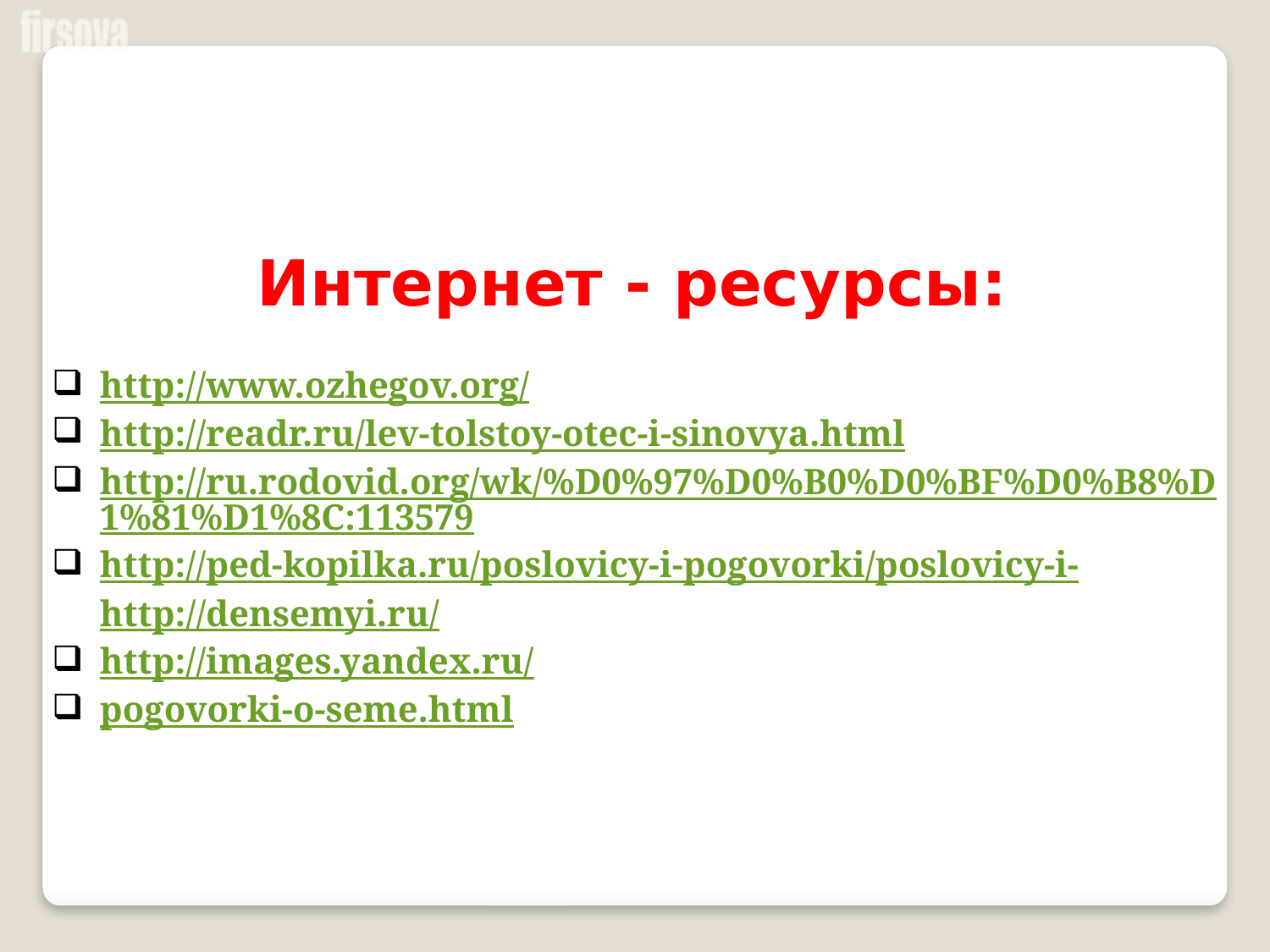

Интернет - ресурсы:
http://www.ozhegov.org/
http://readr.ru/lev-tolstoy-otec-i-sinovya.html
http://ru.rodovid.org/wk/%D0%97%D0%B0%D0%BF%D0%B8%D1%81%D1%8C:113579
http://ped-kopilka.ru/poslovicy-i-pogovorki/poslovicy-i-http://densemyi.ru/
http://images.yandex.ru/
pogovorki-o-seme.html